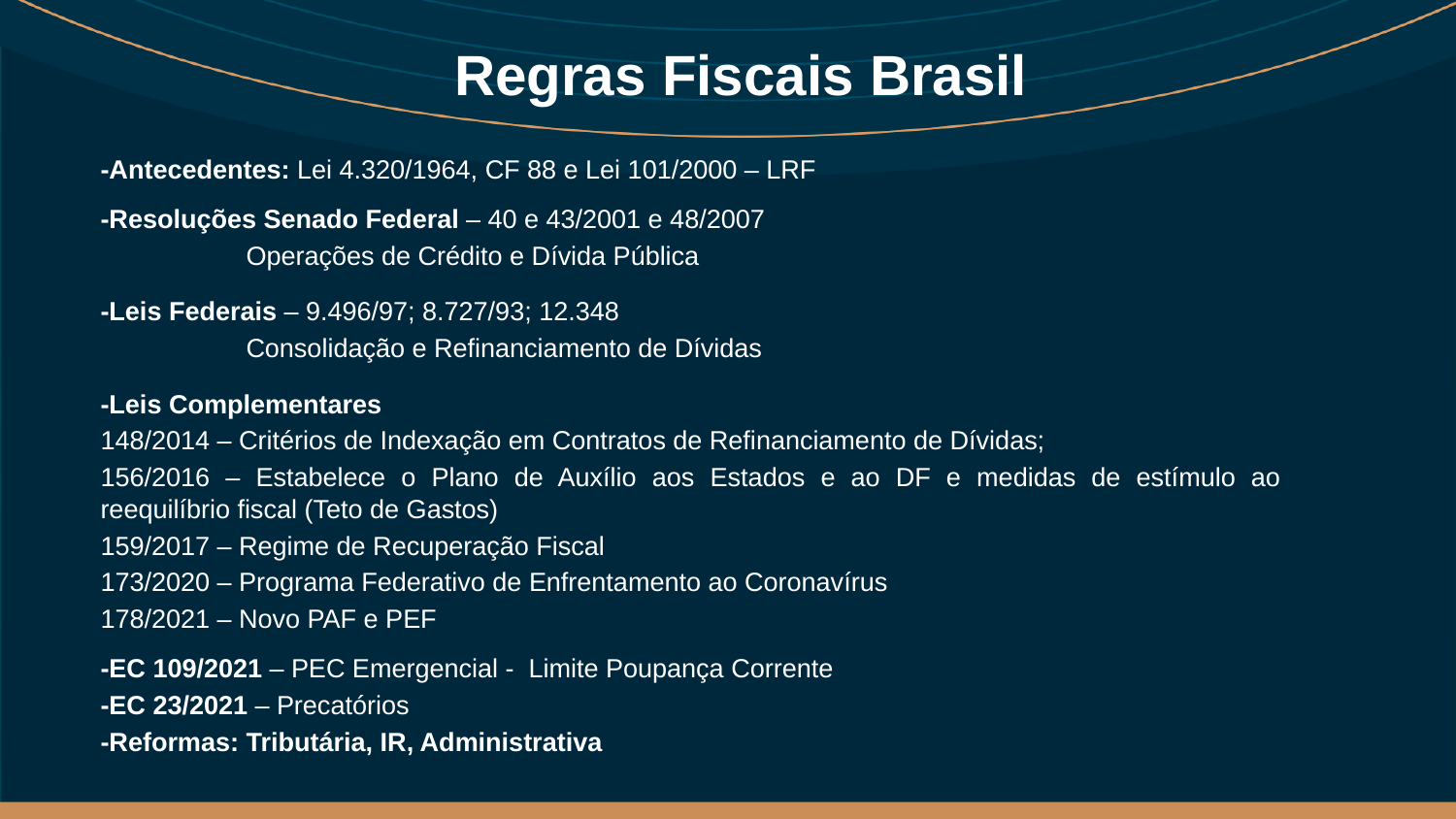

# Regras Fiscais Brasil
-Antecedentes: Lei 4.320/1964, CF 88 e Lei 101/2000 – LRF
-Resoluções Senado Federal – 40 e 43/2001 e 48/2007
	Operações de Crédito e Dívida Pública
-Leis Federais – 9.496/97; 8.727/93; 12.348
	Consolidação e Refinanciamento de Dívidas
-Leis Complementares
148/2014 – Critérios de Indexação em Contratos de Refinanciamento de Dívidas;
156/2016 – Estabelece o Plano de Auxílio aos Estados e ao DF e medidas de estímulo ao reequilíbrio fiscal (Teto de Gastos)
159/2017 – Regime de Recuperação Fiscal
173/2020 – Programa Federativo de Enfrentamento ao Coronavírus
178/2021 – Novo PAF e PEF
-EC 109/2021 – PEC Emergencial -  Limite Poupança Corrente
-EC 23/2021 – Precatórios
-Reformas: Tributária, IR, Administrativa